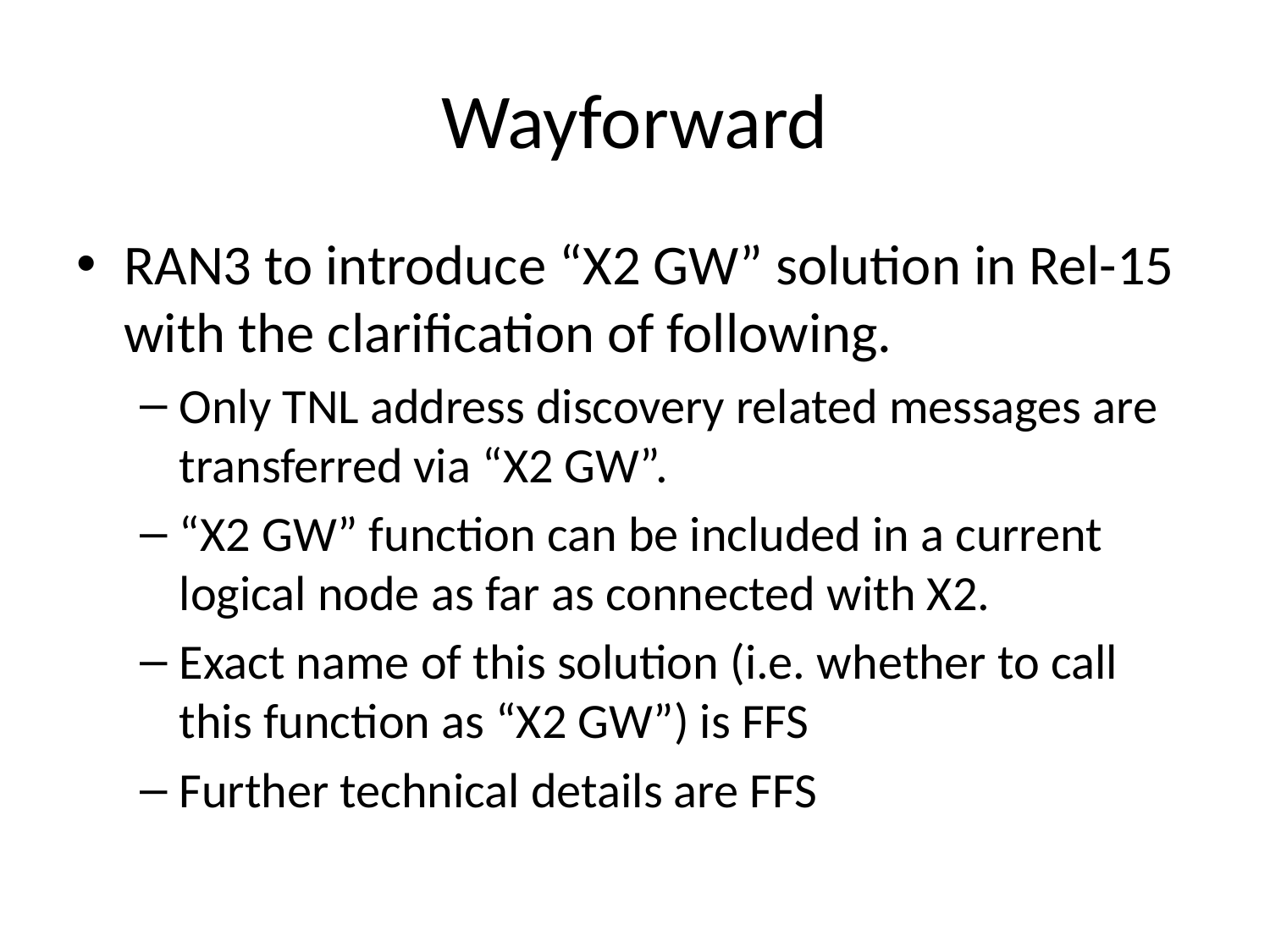

# Wayforward
RAN3 to introduce “X2 GW” solution in Rel-15 with the clarification of following.
Only TNL address discovery related messages are transferred via “X2 GW”.
“X2 GW” function can be included in a current logical node as far as connected with X2.
Exact name of this solution (i.e. whether to call this function as “X2 GW”) is FFS
Further technical details are FFS